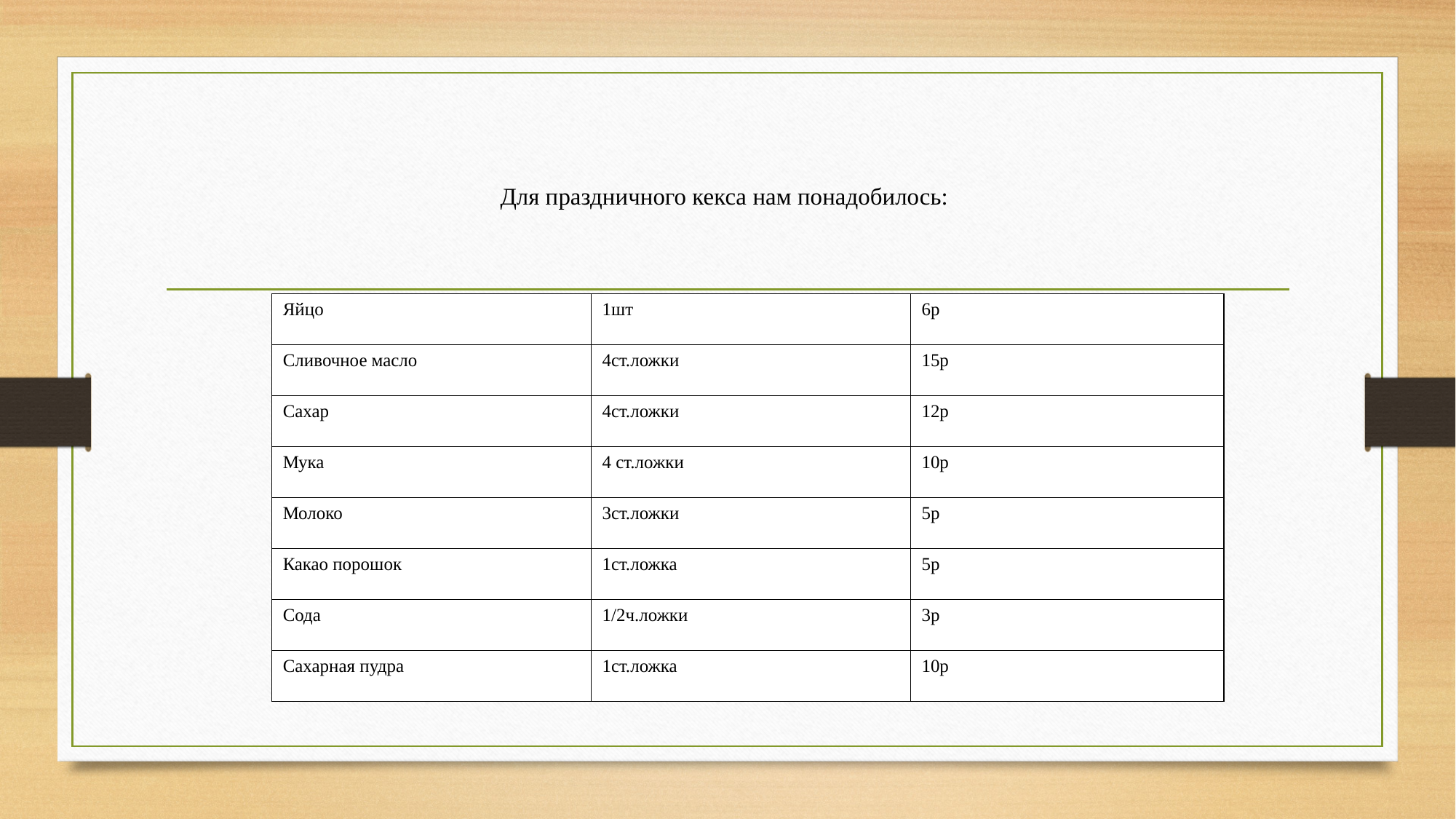

# Для праздничного кекса нам понадобилось:
| Яйцо | 1шт | 6р |
| --- | --- | --- |
| Сливочное масло | 4ст.ложки | 15р |
| Сахар | 4ст.ложки | 12р |
| Мука | 4 ст.ложки | 10р |
| Молоко | 3ст.ложки | 5р |
| Какао порошок | 1ст.ложка | 5р |
| Сода | 1/2ч.ложки | 3р |
| Сахарная пудра | 1ст.ложка | 10р |